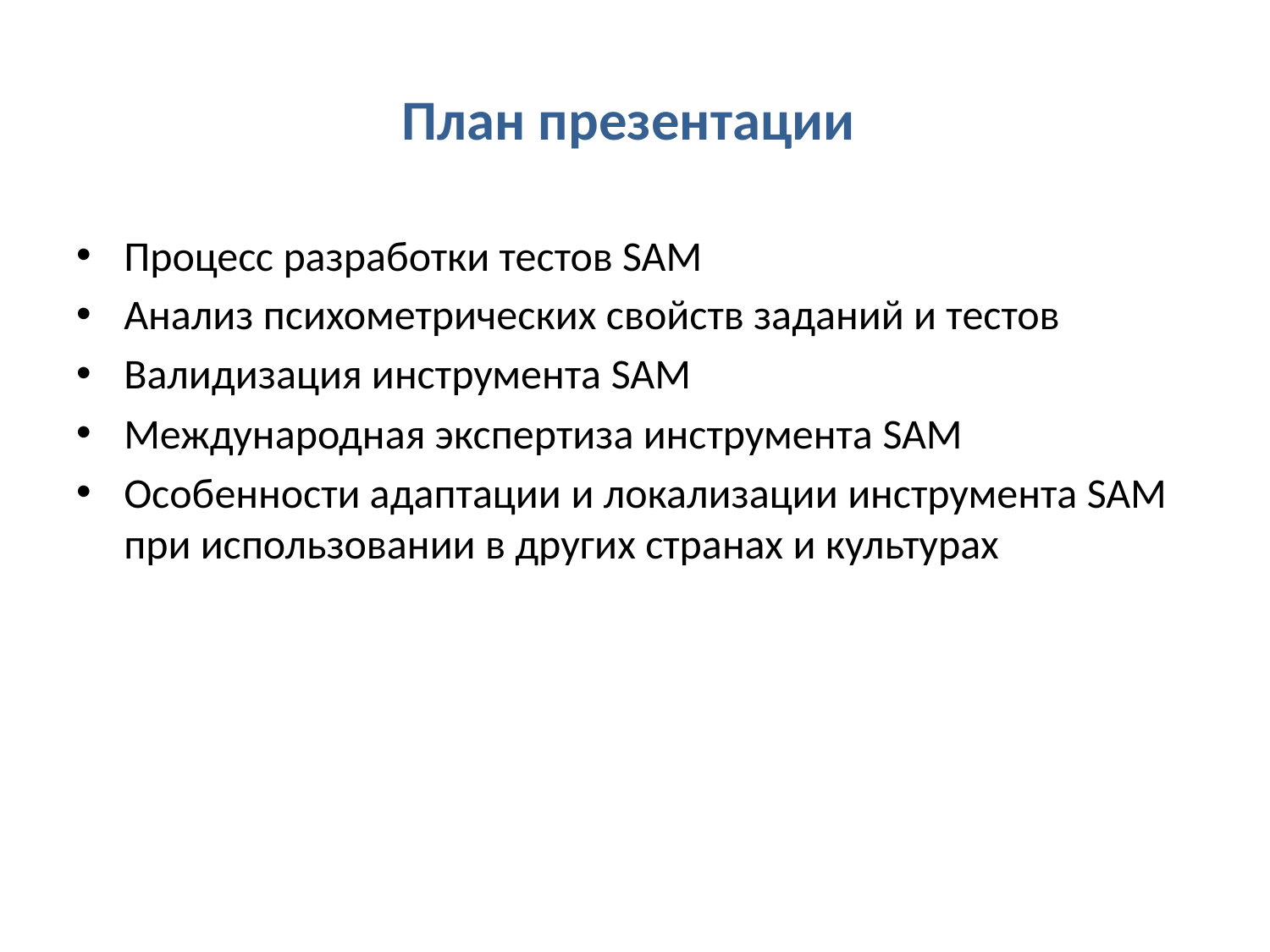

# План презентации
Процесс разработки тестов SAM
Анализ психометрических свойств заданий и тестов
Валидизация инструмента SAM
Международная экспертиза инструмента SAM
Особенности адаптации и локализации инструмента SAM при использовании в других странах и культурах